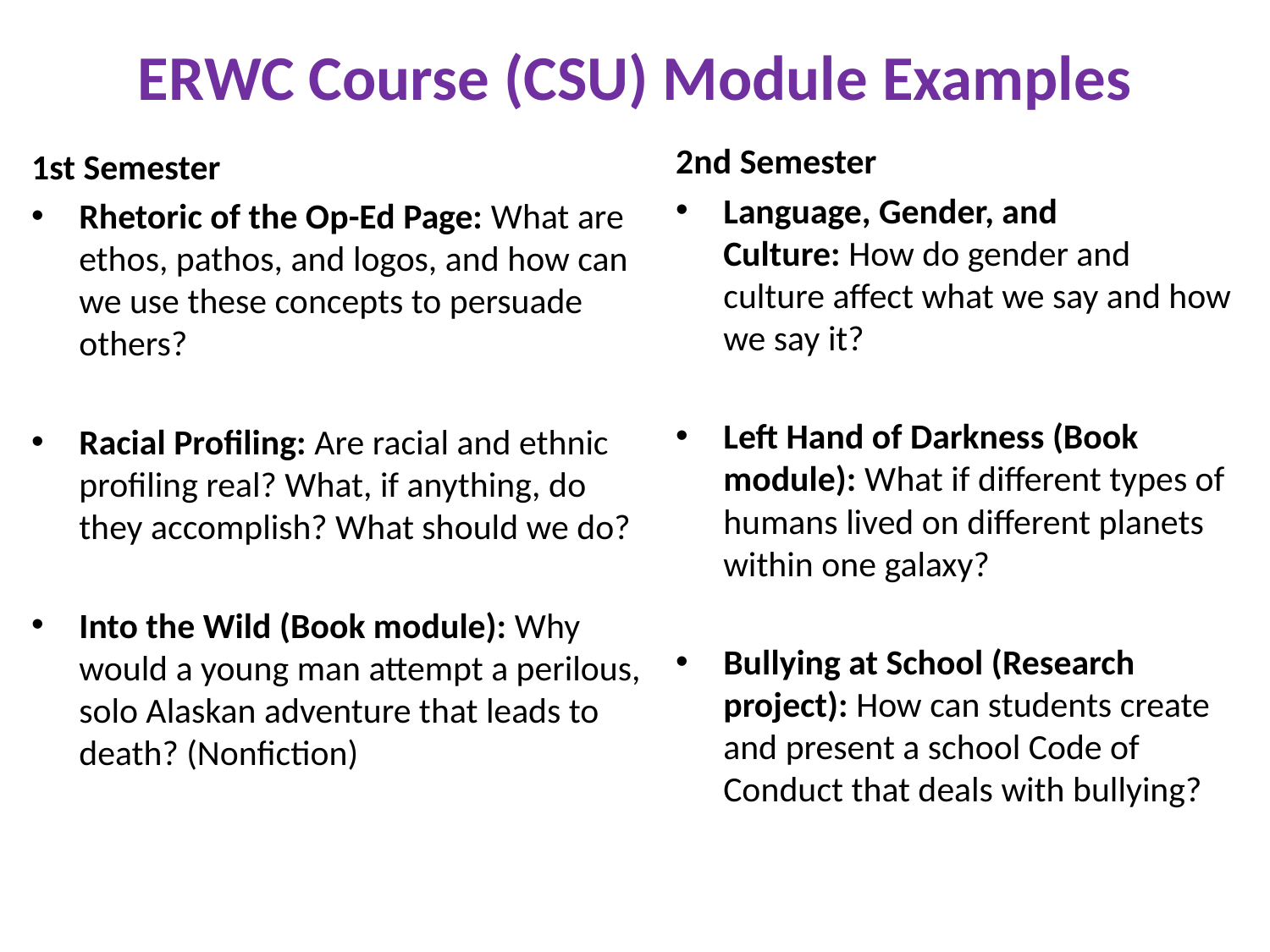

# ERWC Course (CSU) Module Examples
2nd Semester
Language, Gender, and Culture: How do gender and culture affect what we say and how we say it?

Left Hand of Darkness (Book module): What if different types of humans lived on different planets within one galaxy?

Bullying at School (Research project): How can students create and present a school Code of Conduct that deals with bullying?
1st Semester
Rhetoric of the Op-Ed Page: What are ethos, pathos, and logos, and how can we use these concepts to persuade others?

Racial Profiling: Are racial and ethnic profiling real? What, if anything, do they accomplish? What should we do?

Into the Wild (Book module): Why would a young man attempt a perilous, solo Alaskan adventure that leads to death? (Nonfiction)